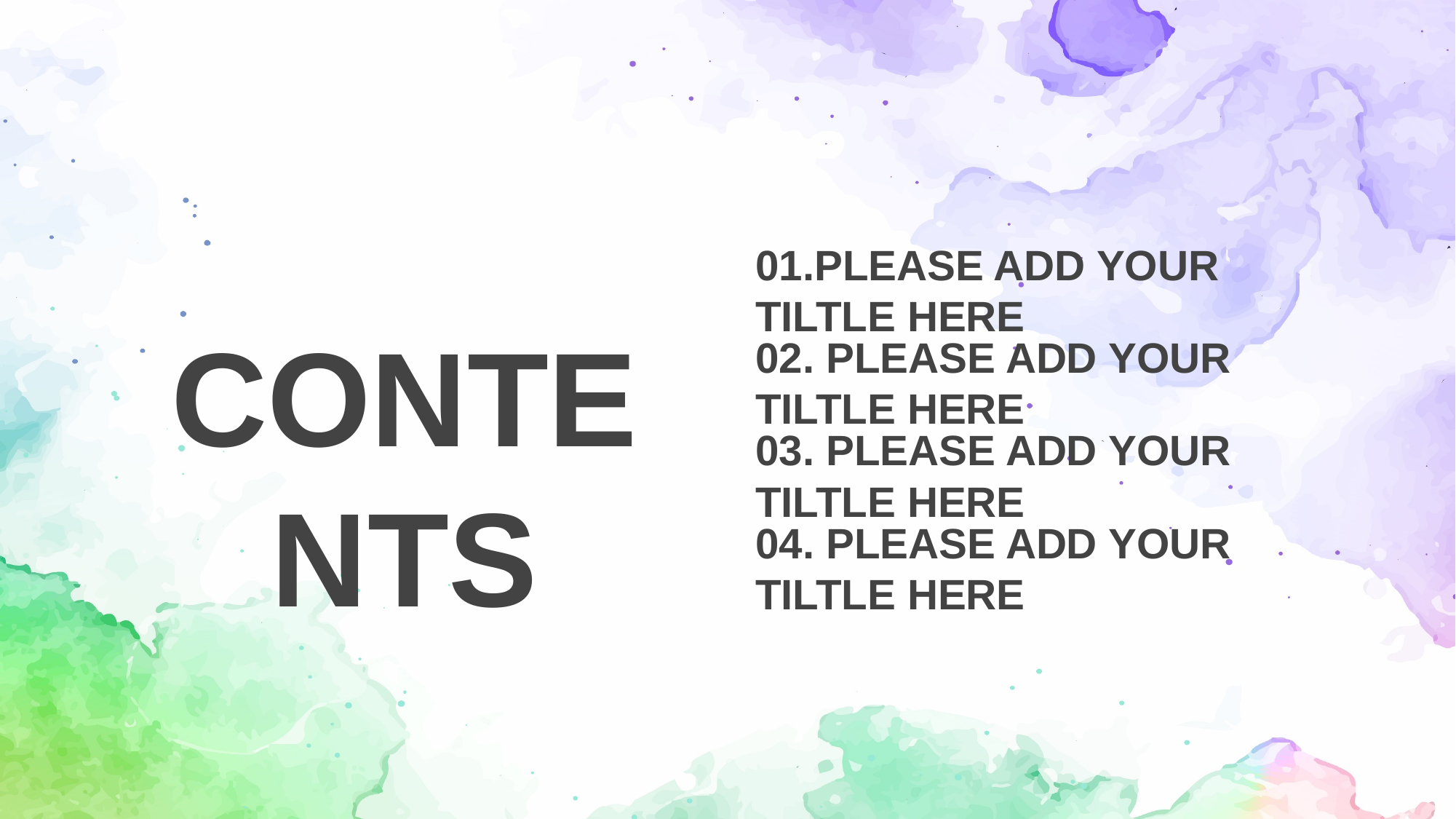

CONTENTS
01.PLEASE ADD YOUR TILTLE HERE
02. PLEASE ADD YOUR TILTLE HERE
03. PLEASE ADD YOUR TILTLE HERE
04. PLEASE ADD YOUR TILTLE HERE